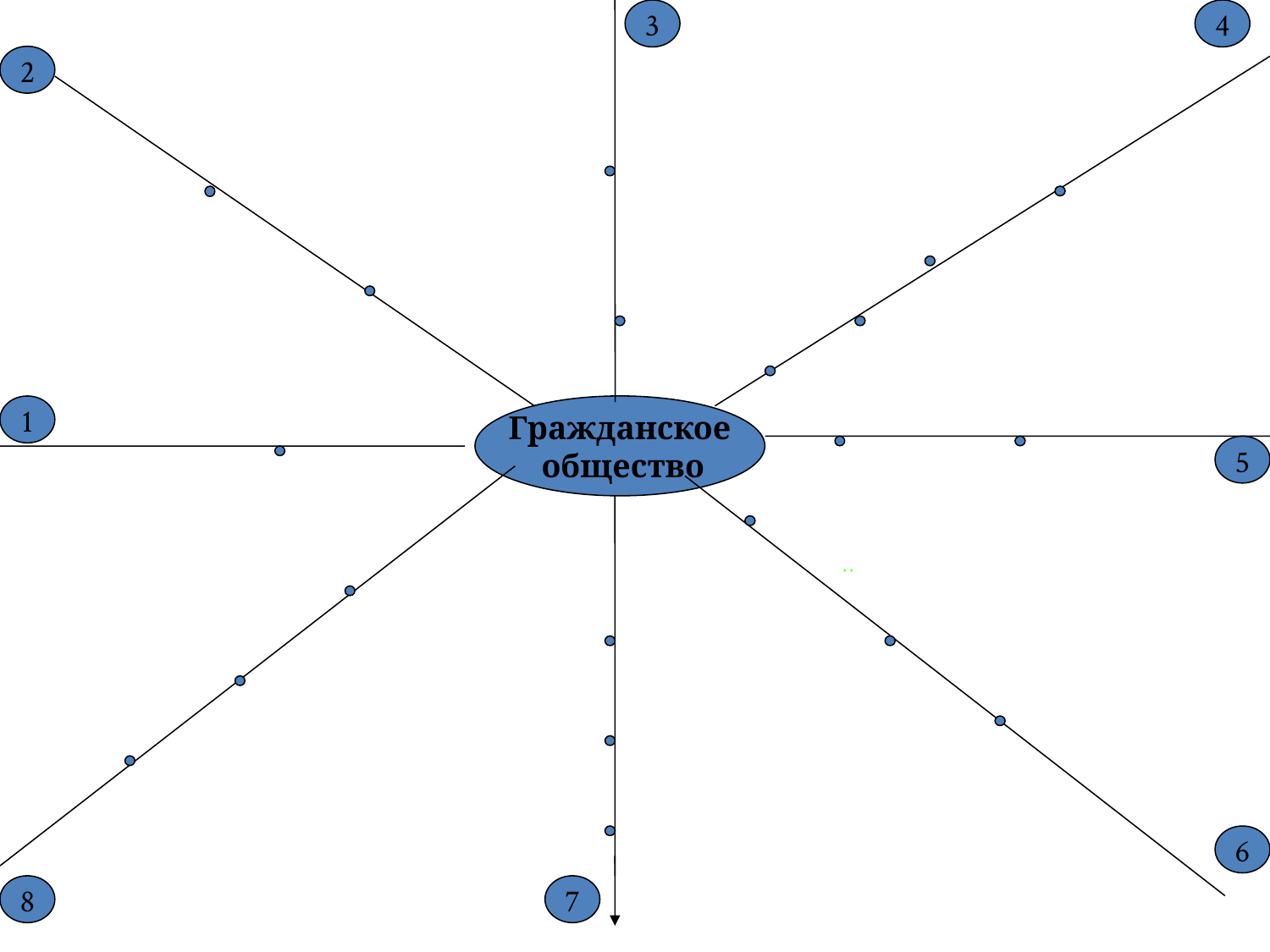

3

4
2

1
Гражданское
 общество

5

:

6

8
7